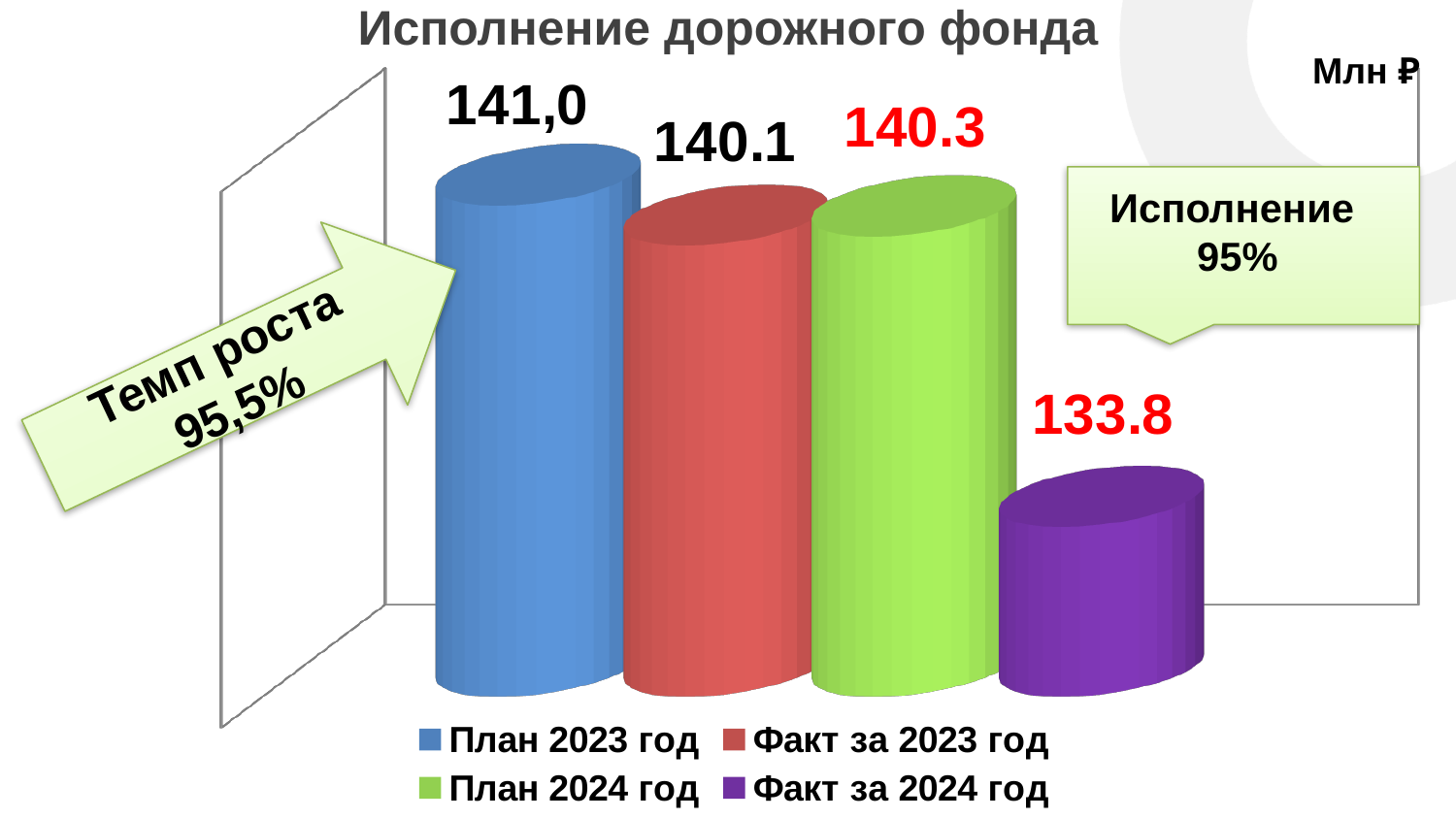

# Исполнение дорожного фонда

[unsupported chart]

Млн ₽
Исполнение  95%
Темп роста 95,5%